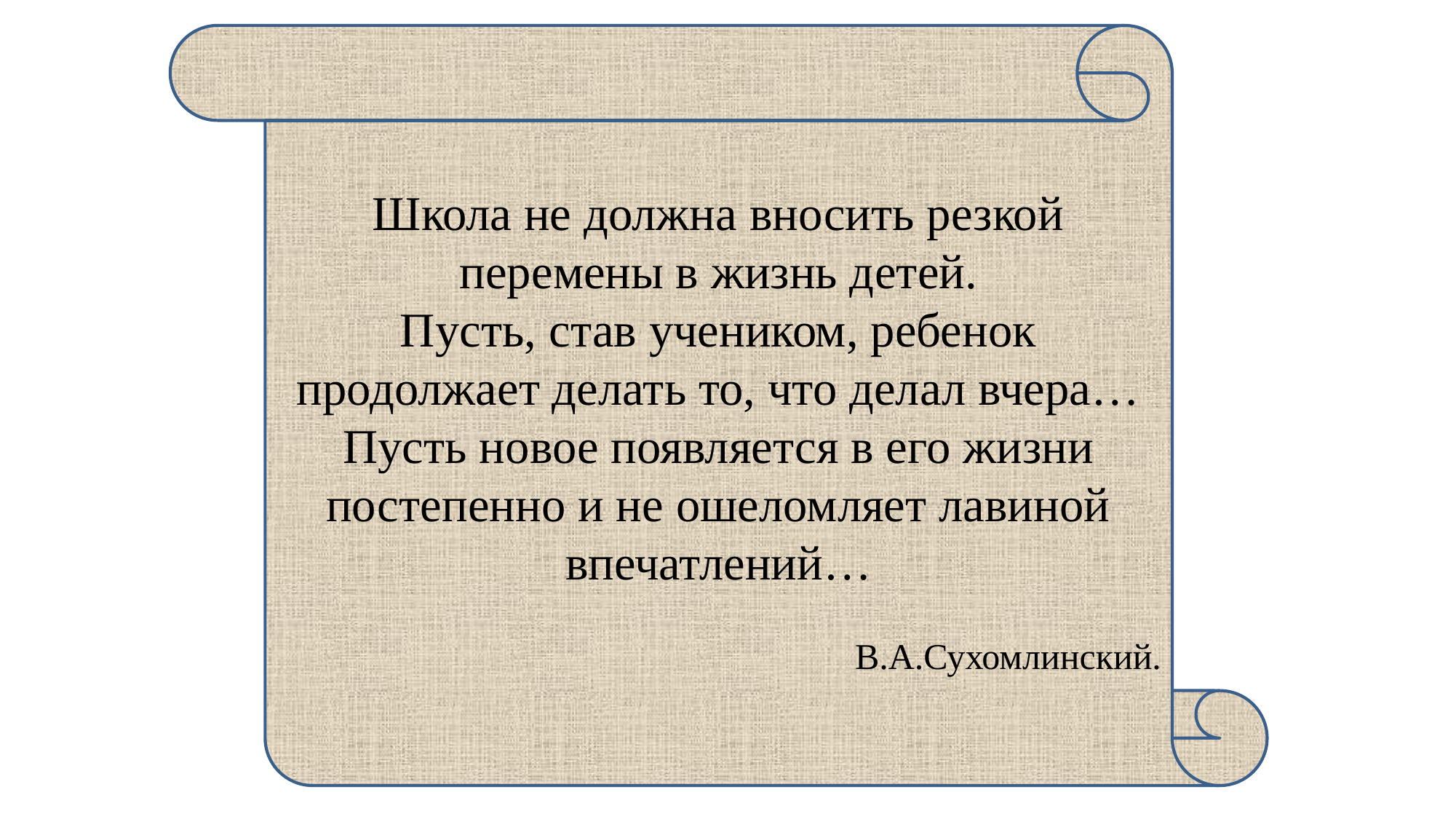

Школа не должна вносить резкой перемены в жизнь детей.
Пусть, став учеником, ребенок продолжает делать то, что делал вчера…
Пусть новое появляется в его жизни постепенно и не ошеломляет лавиной впечатлений…

В.А.Сухомлинский.